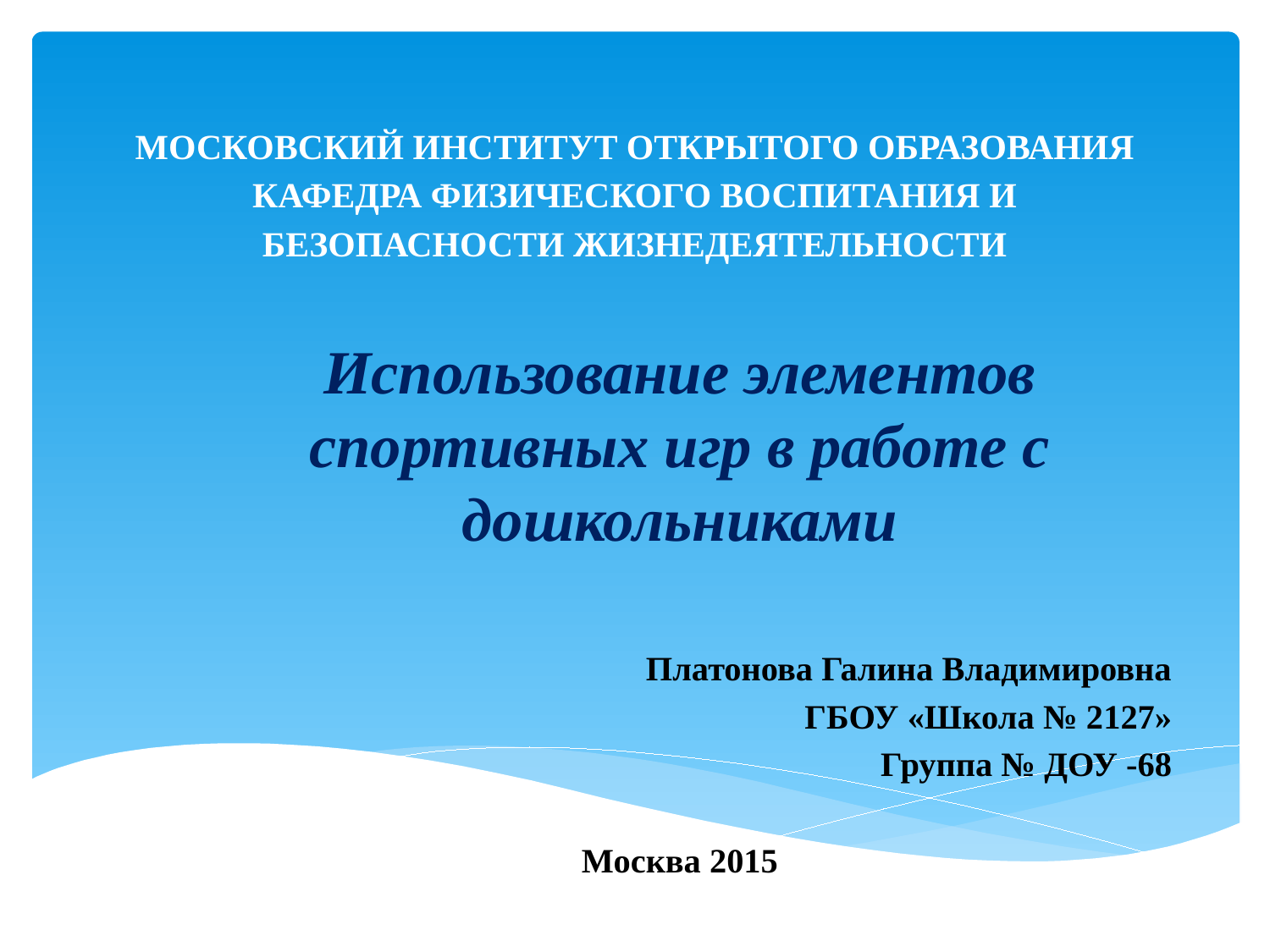

# МОСКОВСКИЙ ИНСТИТУТ ОТКРЫТОГО ОБРАЗОВАНИЯ КАФЕДРА ФИЗИЧЕСКОГО ВОСПИТАНИЯ И БЕЗОПАСНОСТИ ЖИЗНЕДЕЯТЕЛЬНОСТИ
Использование элементов спортивных игр в работе с дошкольниками

Платонова Галина Владимировна
ГБОУ «Школа № 2127»
Группа № ДОУ -68

Москва 2015